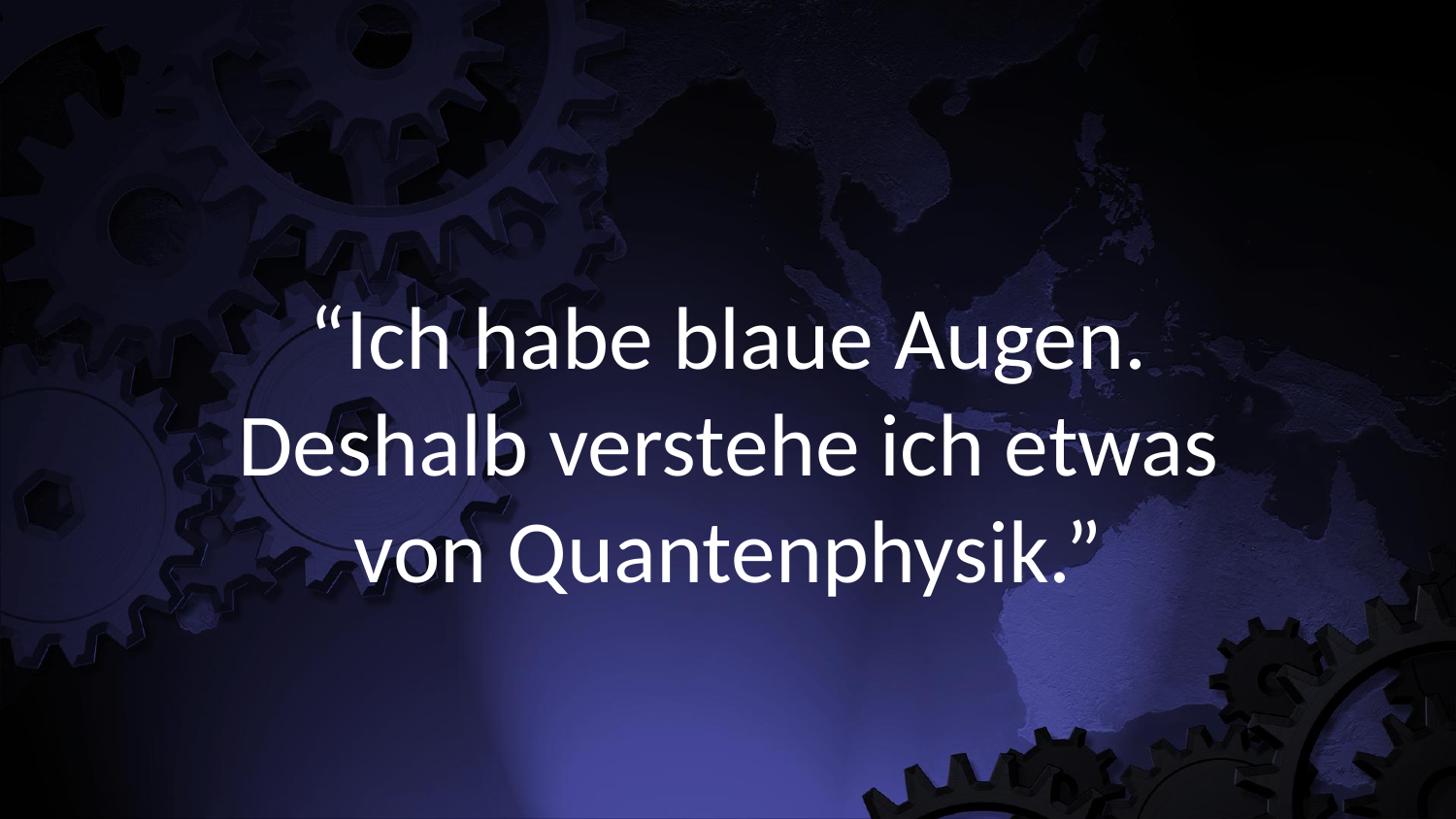

“Ich habe blaue Augen. Deshalb verstehe ich etwas von Quantenphysik.”